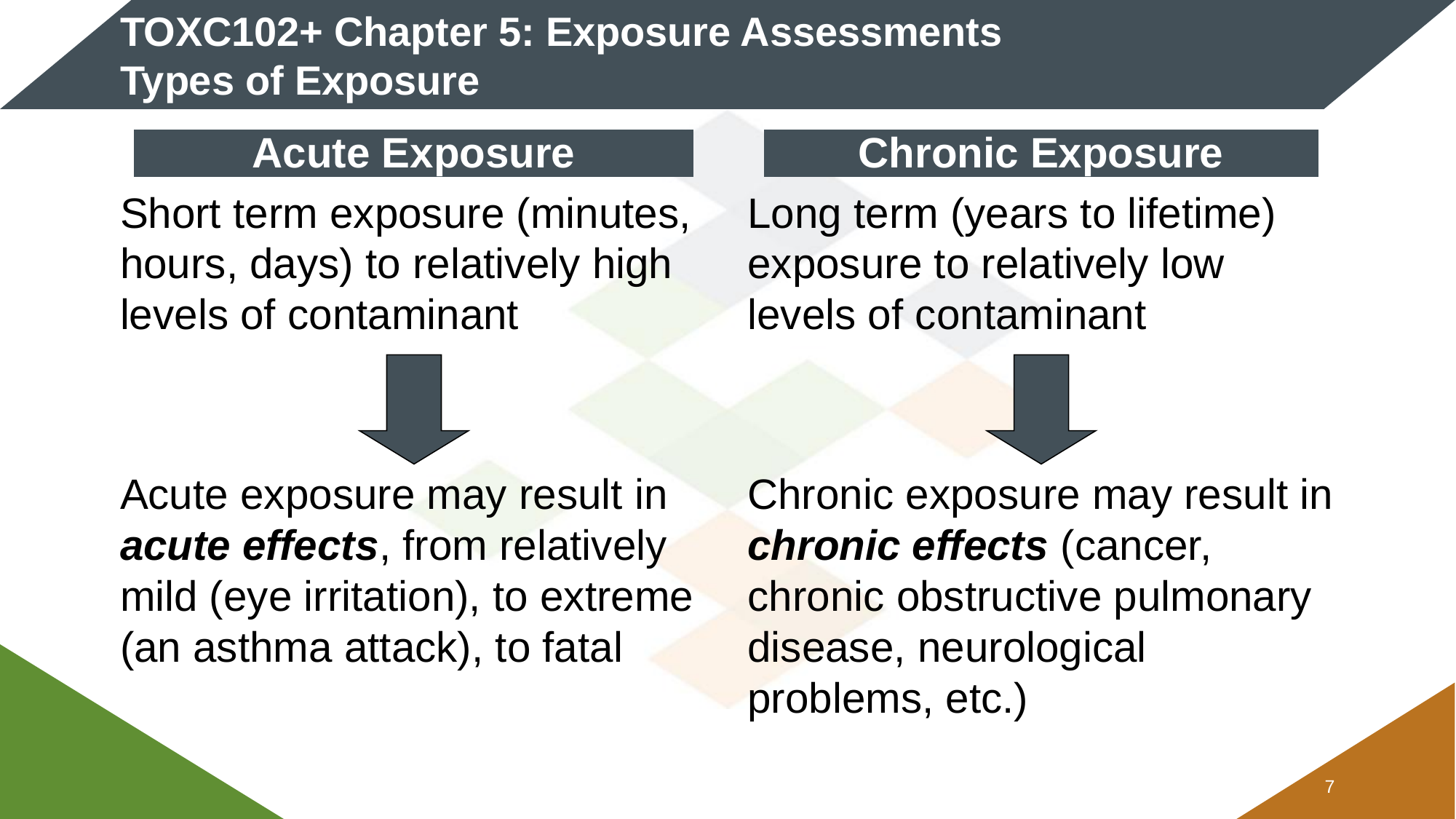

# TOXC102+ Chapter 5: Exposure Assessments Types of Exposure
          Acute Exposure,,,,,,,,,,
Short term exposure (minutes, hours, days) to relatively high levels of contaminant

Acute exposure may result in acute effects, from relatively mild (eye irritation), to extreme (an asthma attack), to fatal
        Chronic Exposure,,,,,,,,
Long term (years to lifetime) exposure to relatively low levels of contaminant

Chronic exposure may result in chronic effects (cancer, chronic obstructive pulmonary disease, neurological problems, etc.)

7